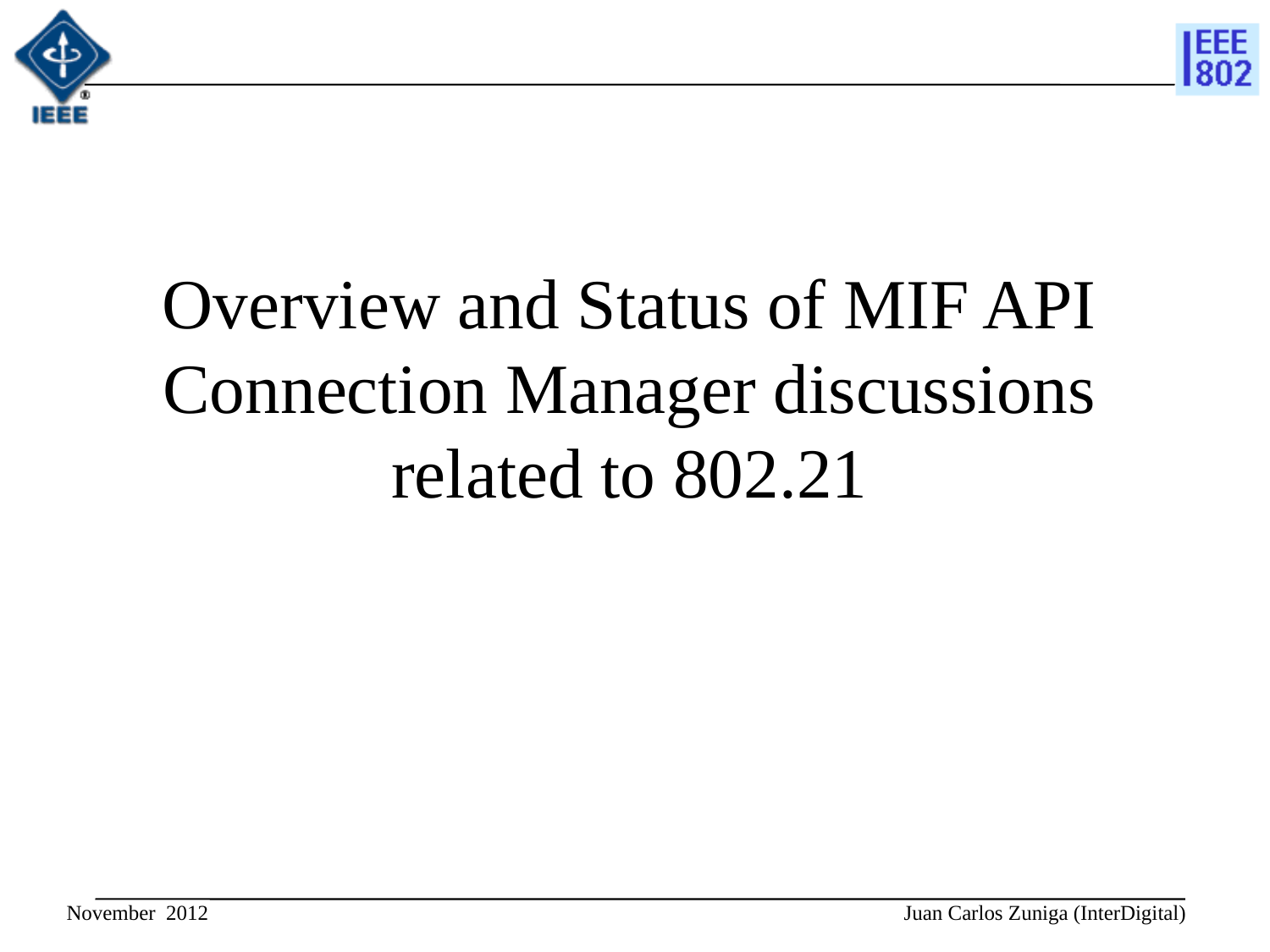

# Overview and Status of MIF API Connection Manager discussions related to 802.21
Juan Carlos Zuniga (InterDigital)
November  2012